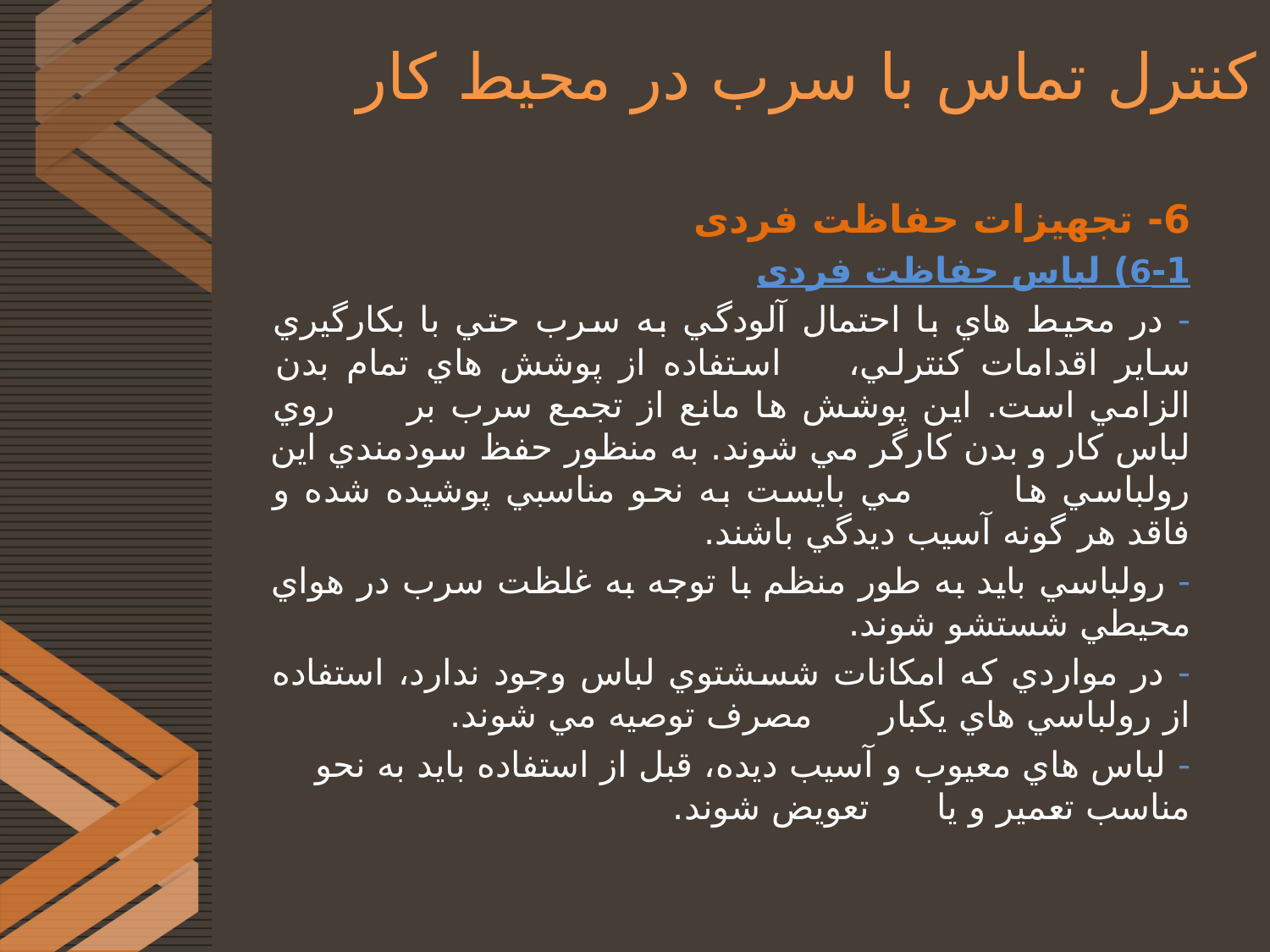

# کنترل تماس با سرب در محیط کار
6- تجهیزات حفاظت فردی
6-1) لباس حفاظت فردی
- در محيط هاي با احتمال آلودگي به سرب حتي با بکارگيري ساير اقدامات كنترلي،    استفاده از پوشش هاي تمام بدن الزامي است. اين پوشش ها مانع از تجمع سرب بر     روي لباس كار و بدن كارگر مي شوند. به منظور حفظ سودمندي اين رولباسي ها       مي بايست به نحو مناسبي پوشيده شده و فاقد هر گونه آسيب ديدگي باشند.
- رولباسي بايد به طور منظم با توجه به غلظت سرب در هواي محيطي شستشو شوند.
- در مواردي كه امکانات شسشتوي لباس وجود ندارد، استفاده از رولباسي هاي يکبار      مصرف توصيه مي شوند.
- لباس هاي معيوب و آسيب ديده، قبل از استفاده بايد به نحو مناسب تعمير و يا      تعويض شوند.